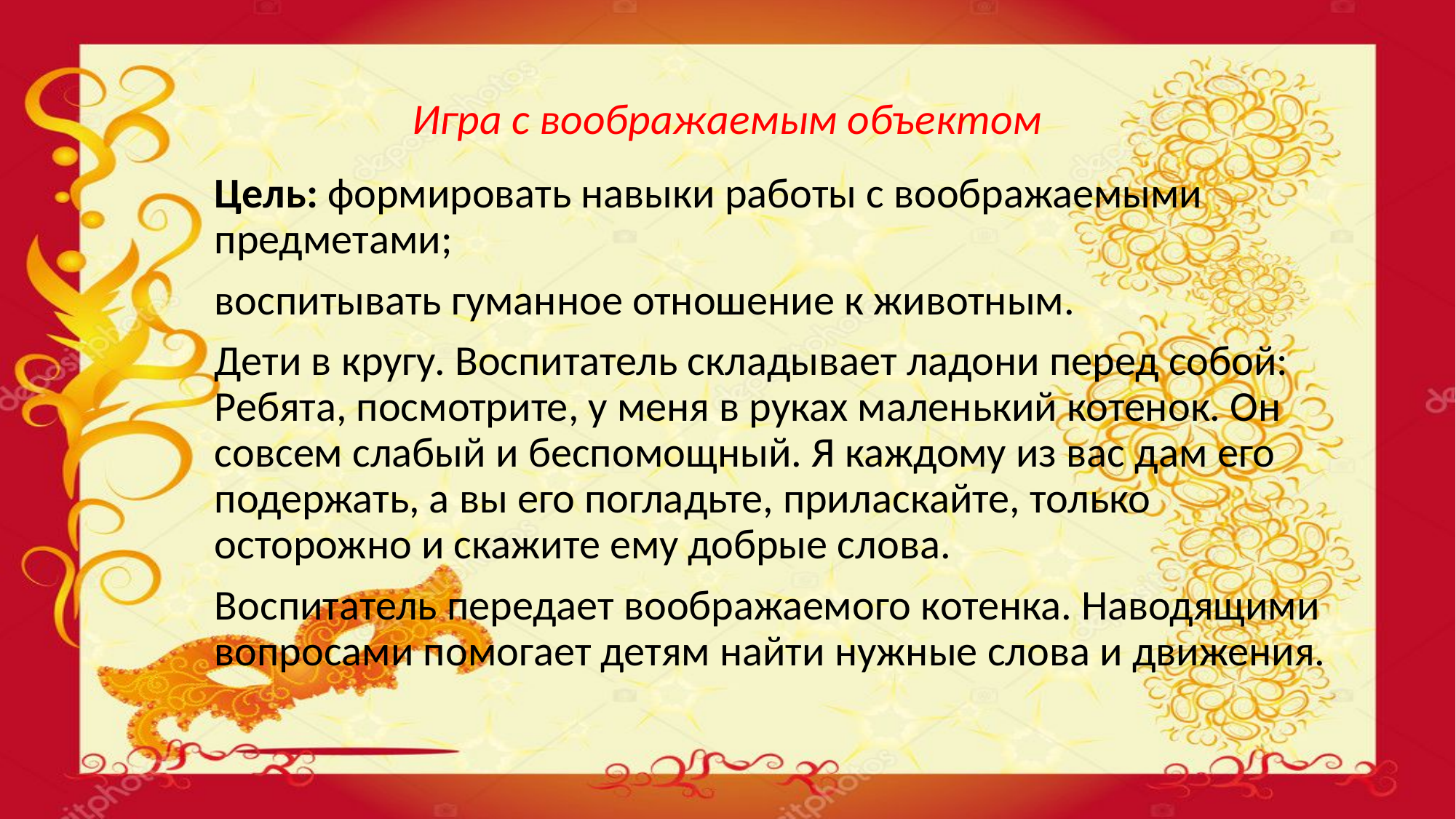

# Игра с воображаемым объектом
Цель: формировать навыки работы с воображаемыми предметами;
воспитывать гуманное отношение к животным.
Дети в кругу. Воспитатель складывает ладони перед собой: Ребята, посмо­трите, у меня в руках маленький котенок. Он совсем слабый и беспо­мощный. Я каждому из вас дам его подержать, а вы его погладьте, при­ласкайте, только осторожно и скажите ему добрые слова.
Воспитатель передает воображаемого котенка. Наводящими вопросами по­могает детям найти нужные слова и движения.